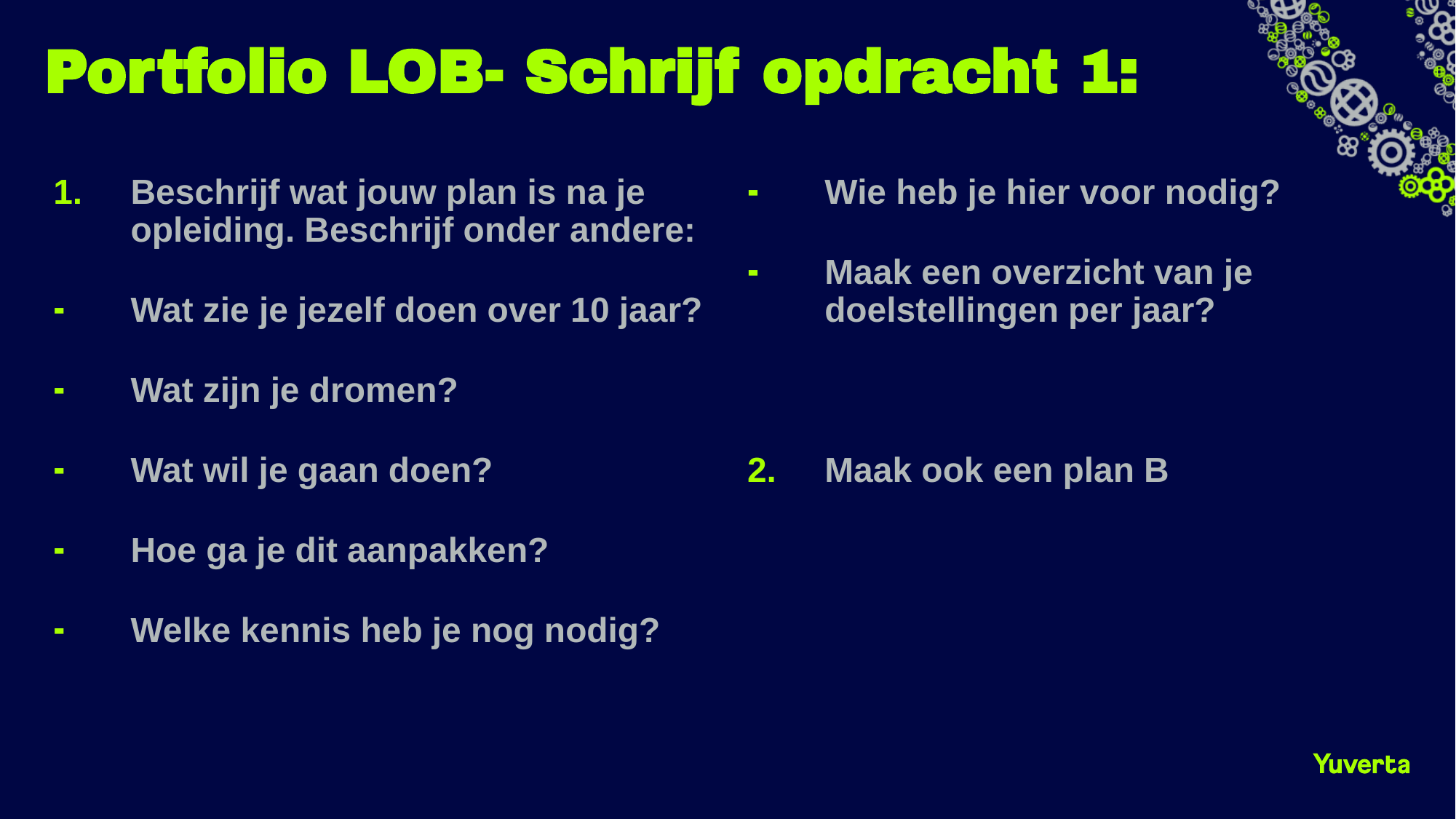

# Portfolio LOB- Schrijf opdracht 1:
Beschrijf wat jouw plan is na je opleiding. Beschrijf onder andere:
Wat zie je jezelf doen over 10 jaar?
Wat zijn je dromen?
Wat wil je gaan doen?
Hoe ga je dit aanpakken?
Welke kennis heb je nog nodig?
Wie heb je hier voor nodig?
Maak een overzicht van je doelstellingen per jaar?

Maak ook een plan B